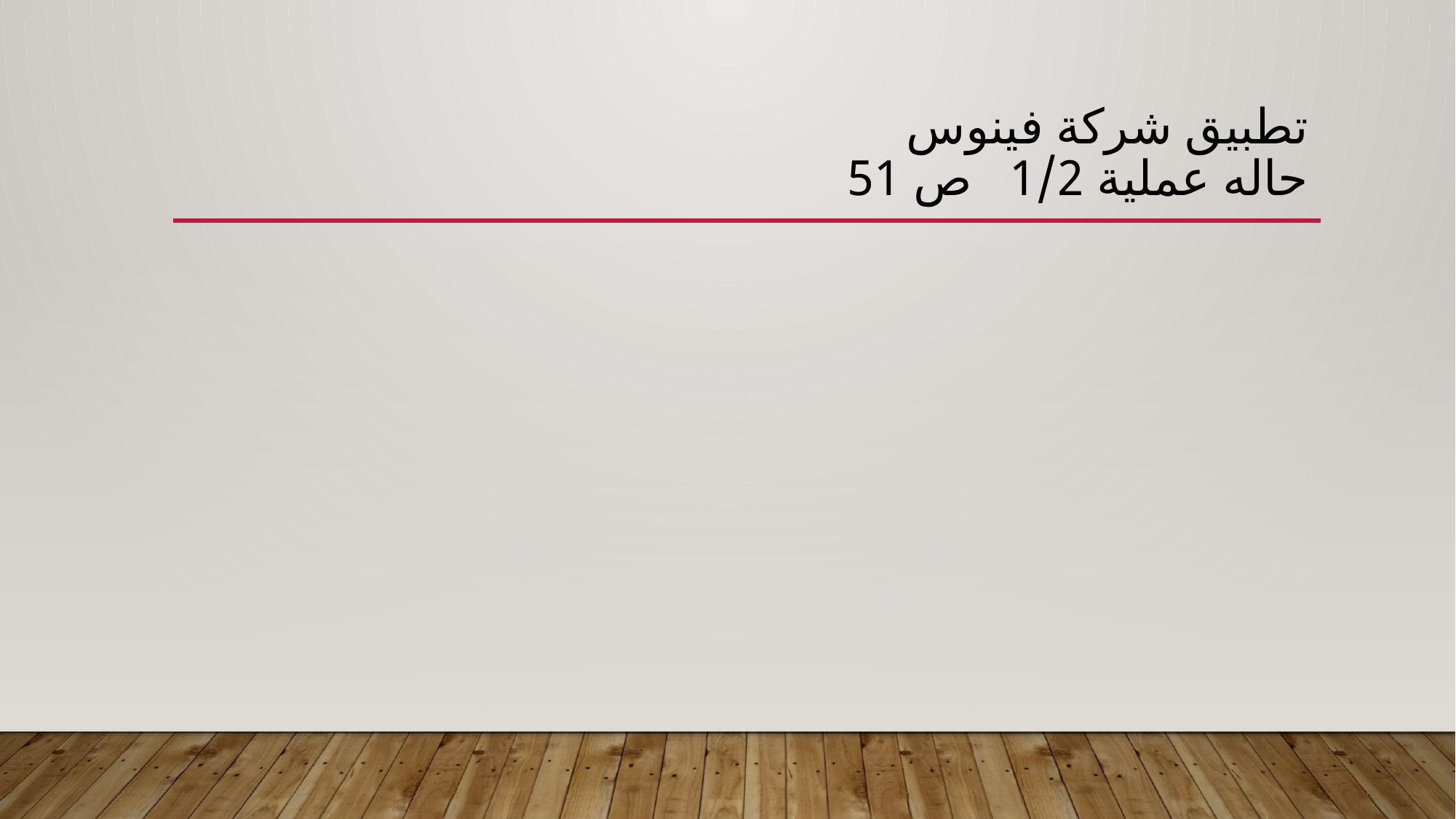

# تطبيق شركة فينوس حاله عملية 1/2   ص 51